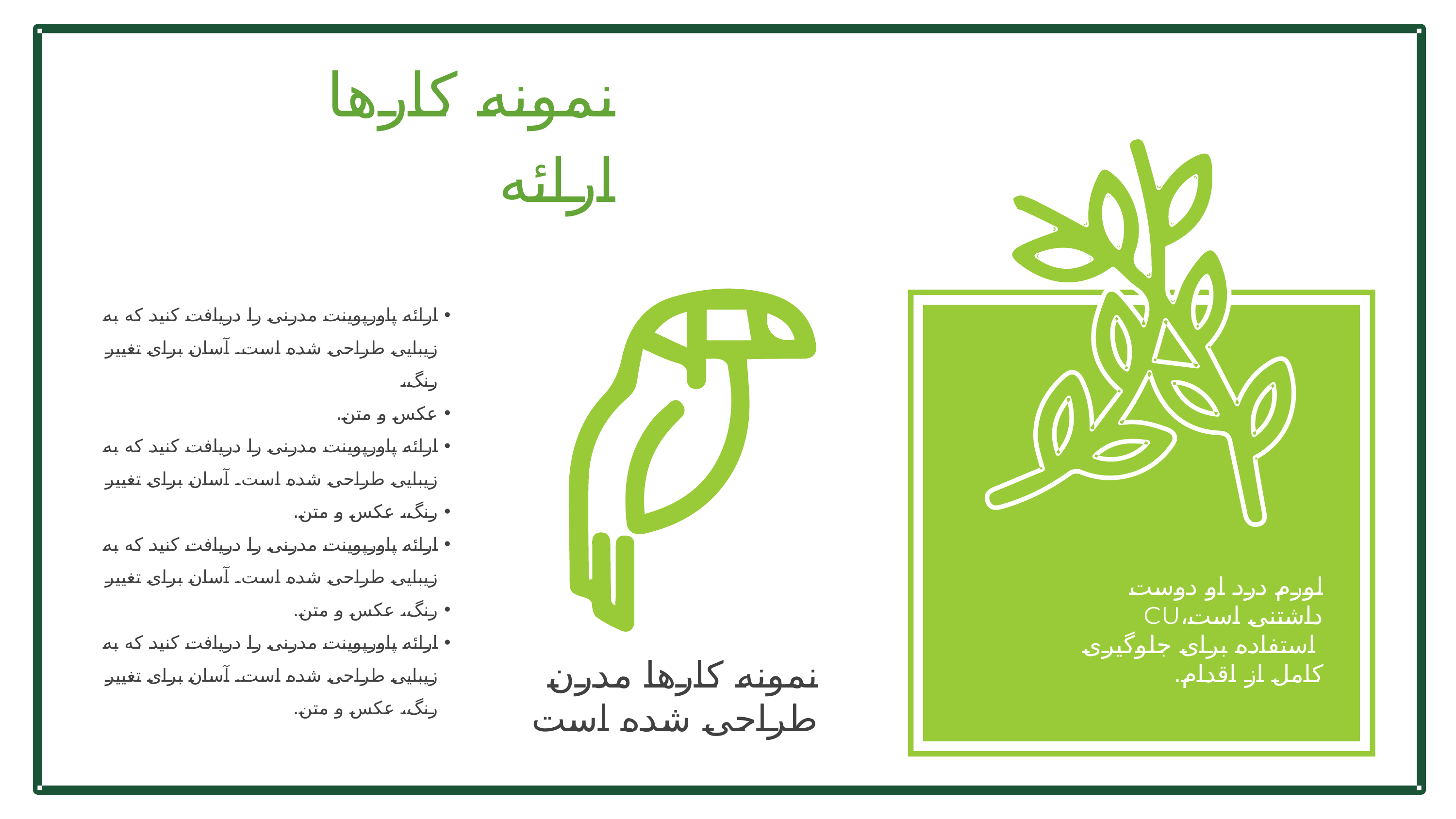

نمونه کارها
ارائه

ارائه پاورپوینت مدرنی را دریافت کنید که به زیبایی طراحی شده است. آسان برای تغییر رنگ،
عکس و متن.
ارائه پاورپوینت مدرنی را دریافت کنید که به زیبایی طراحی شده است. آسان برای تغییر
رنگ، عکس و متن.
ارائه پاورپوینت مدرنی را دریافت کنید که به زیبایی طراحی شده است. آسان برای تغییر
رنگ، عکس و متن.
ارائه پاورپوینت مدرنی را دریافت کنید که به زیبایی طراحی شده است. آسان برای تغییر رنگ، عکس و متن.

لورم درد او دوست
داشتنی است،CU
 استفاده برای جلوگیری
کامل از اقدام.
نمونه کارها مدرن طراحی شده است